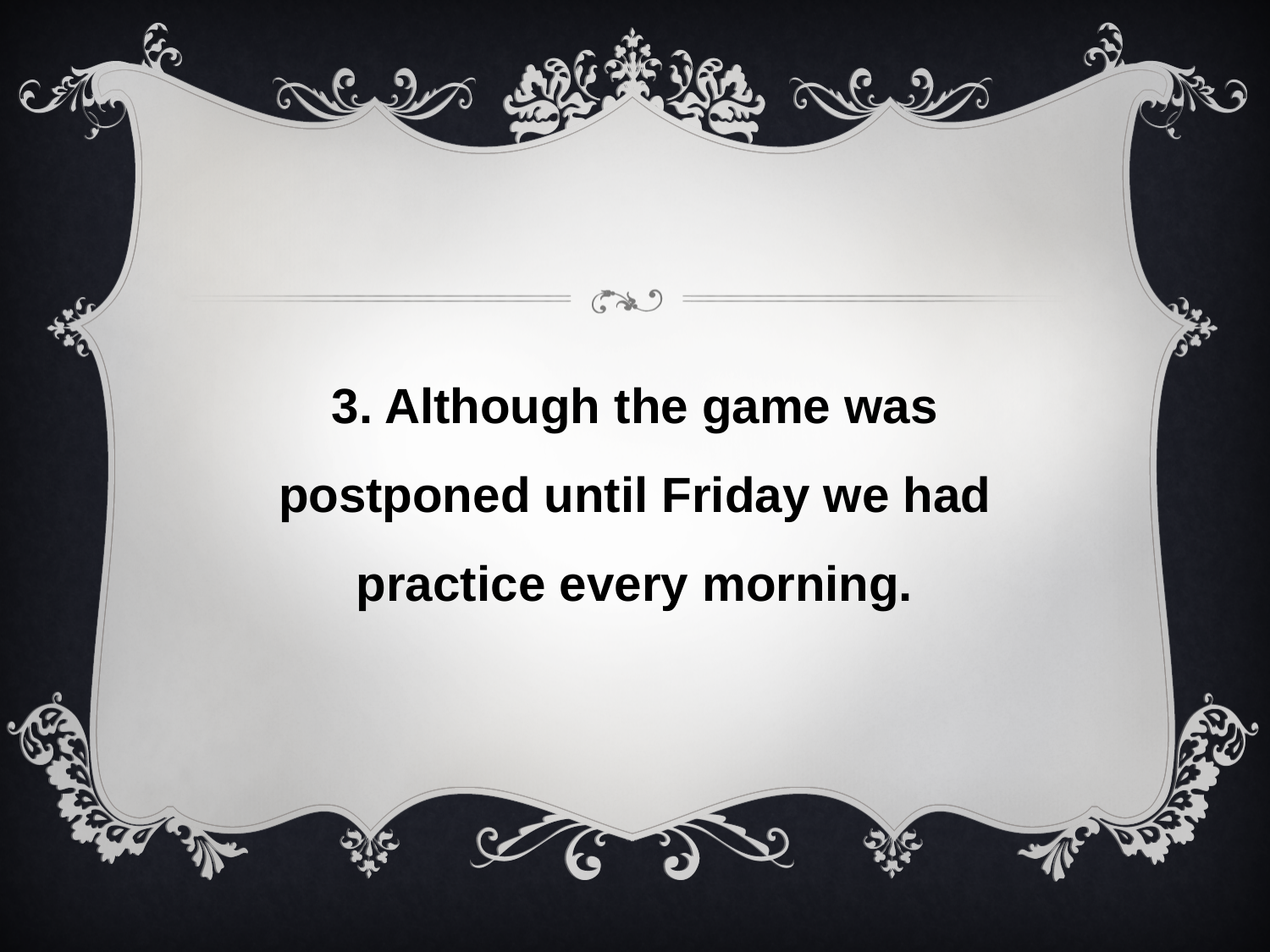

3. Although the game was postponed until Friday we had practice every morning.